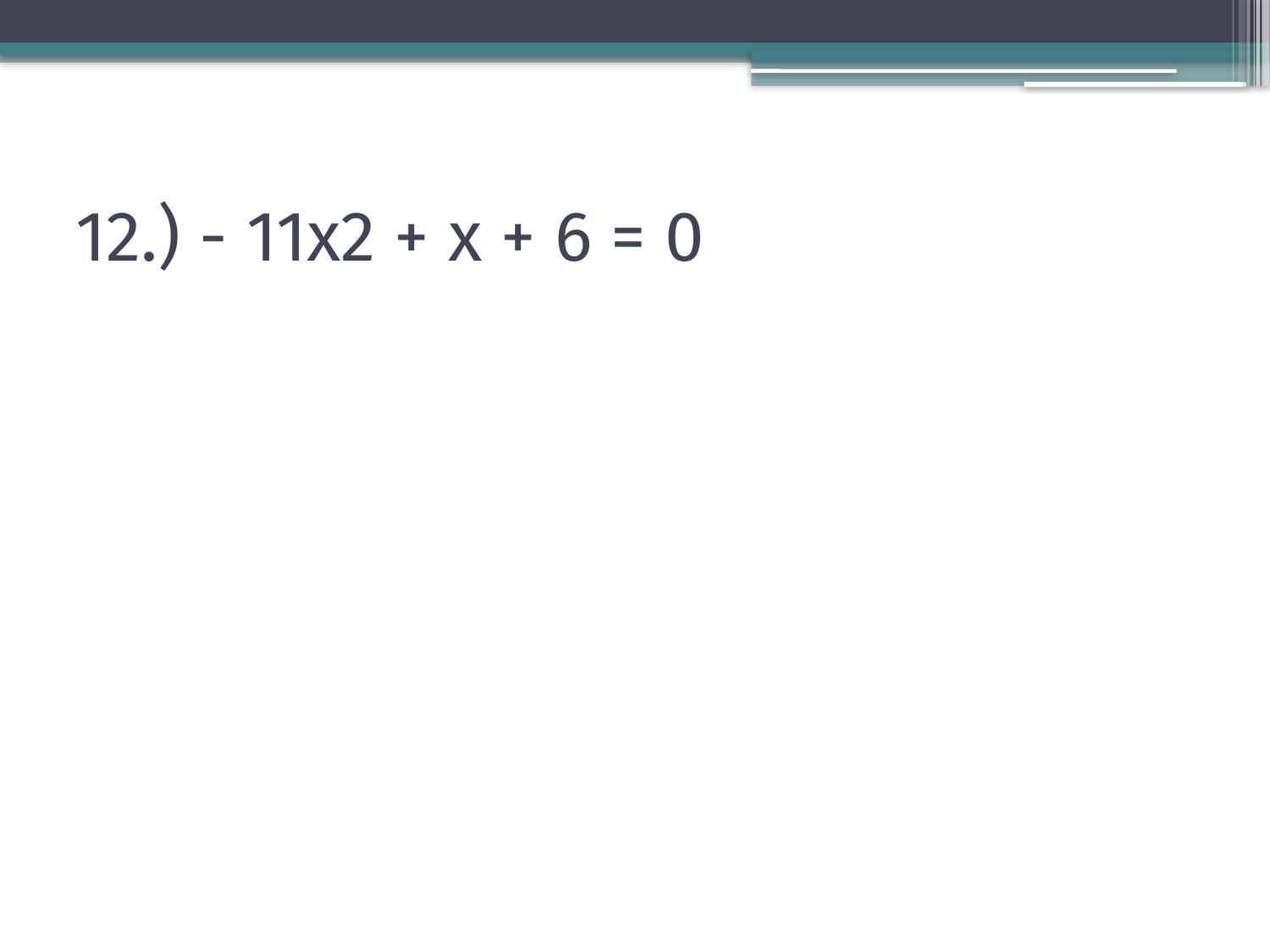

# 12.) - 11x2 + x + 6 = 0